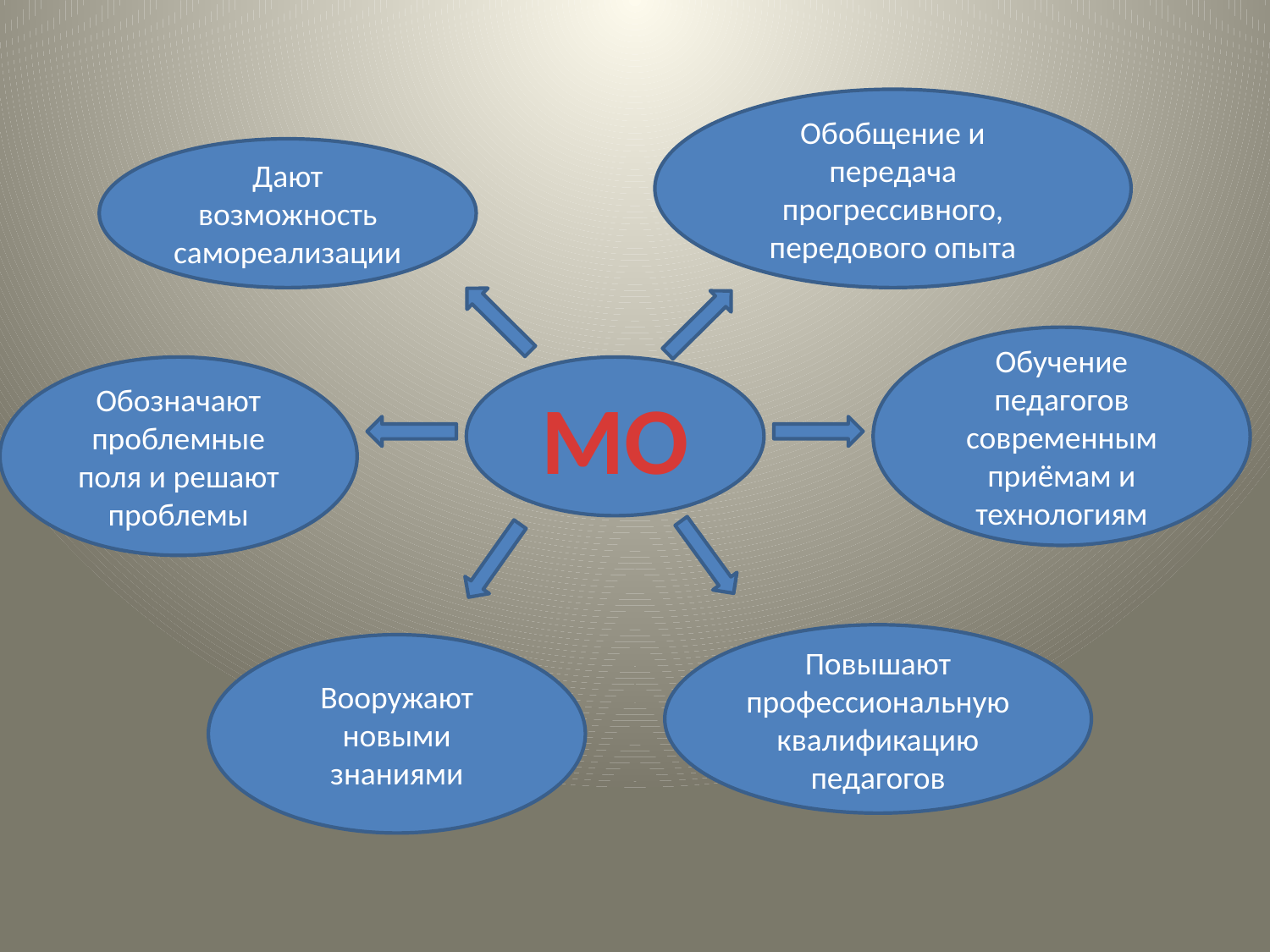

Обобщение и передача прогрессивного, передового опыта
Дают возможность самореализации

Обучение педагогов современным приёмам и технологиям
Обозначают проблемные поля и решают проблемы
МО

Повышают профессиональную квалификацию педагогов
Вооружают новыми знаниями